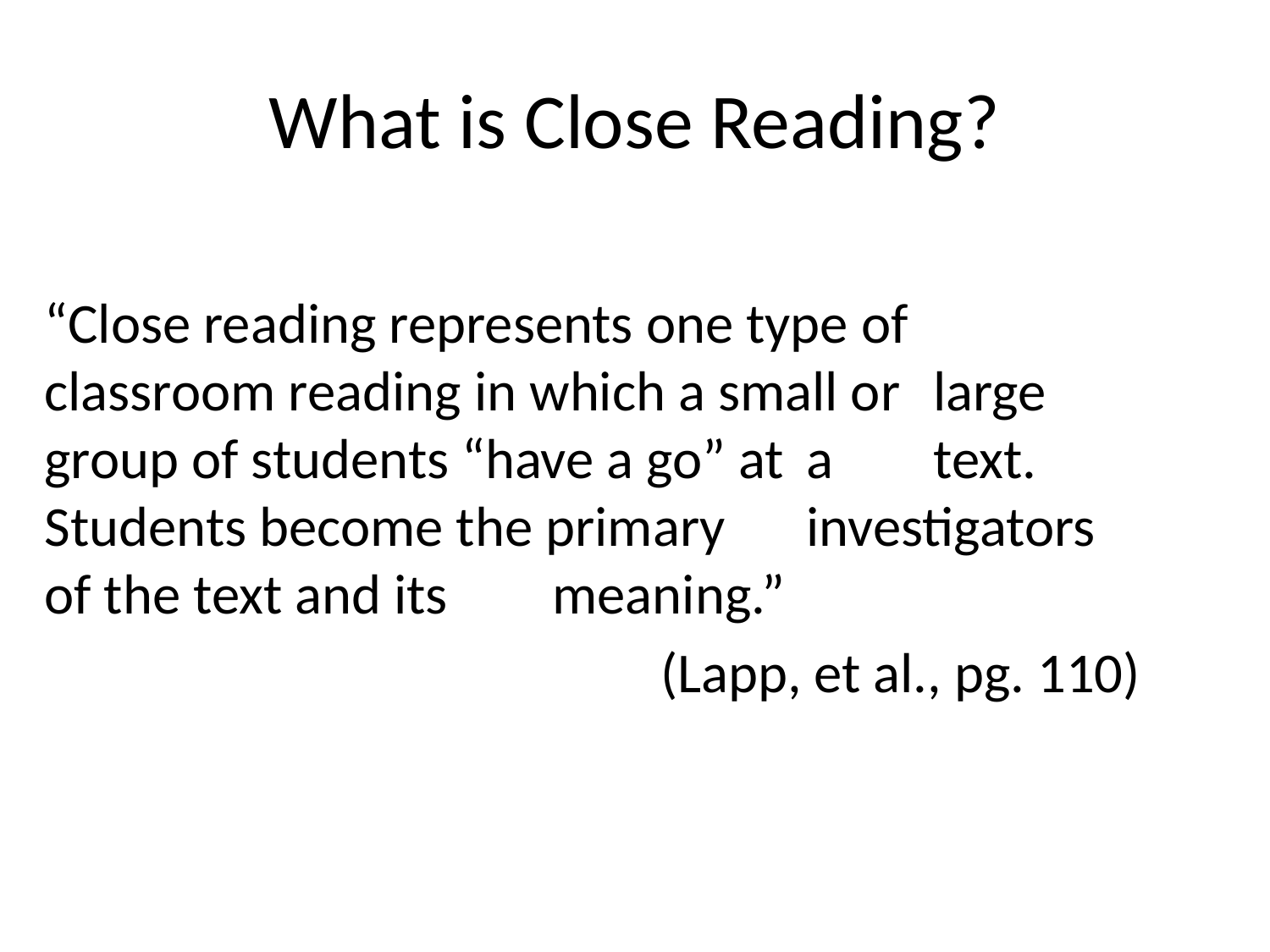

# What is Close Reading?

“Close reading represents one type of 	classroom reading in which a small or 	large group of students “have a go” at 	a 	text. Students become the primary 	investigators of the text and its 	meaning.”
	(Lapp, et al., pg. 110)